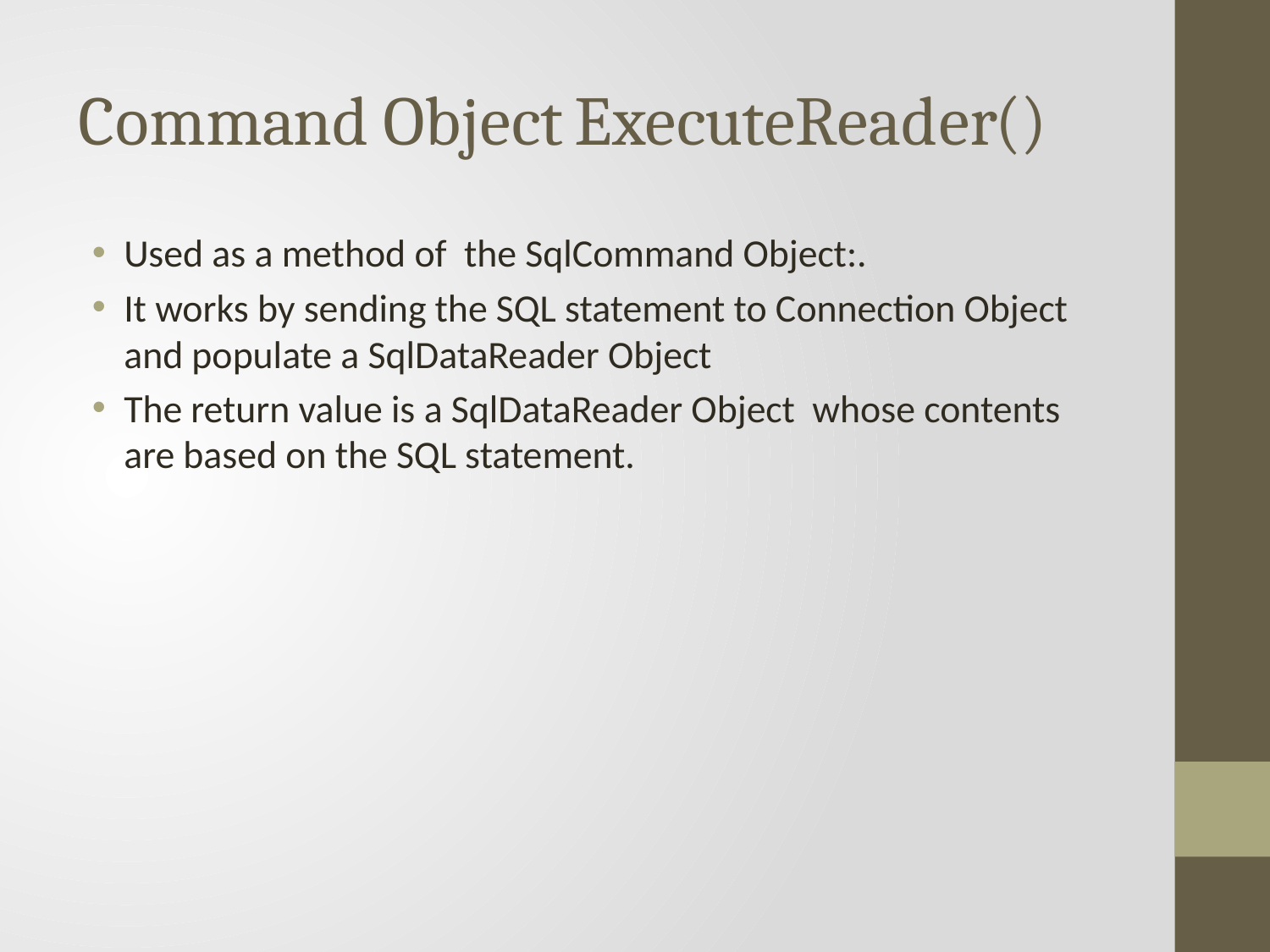

# Command Object ExecuteReader()
Used as a method of  the SqlCommand Object:.
It works by sending the SQL statement to Connection Object and populate a SqlDataReader Object
The return value is a SqlDataReader Object  whose contents are based on the SQL statement.